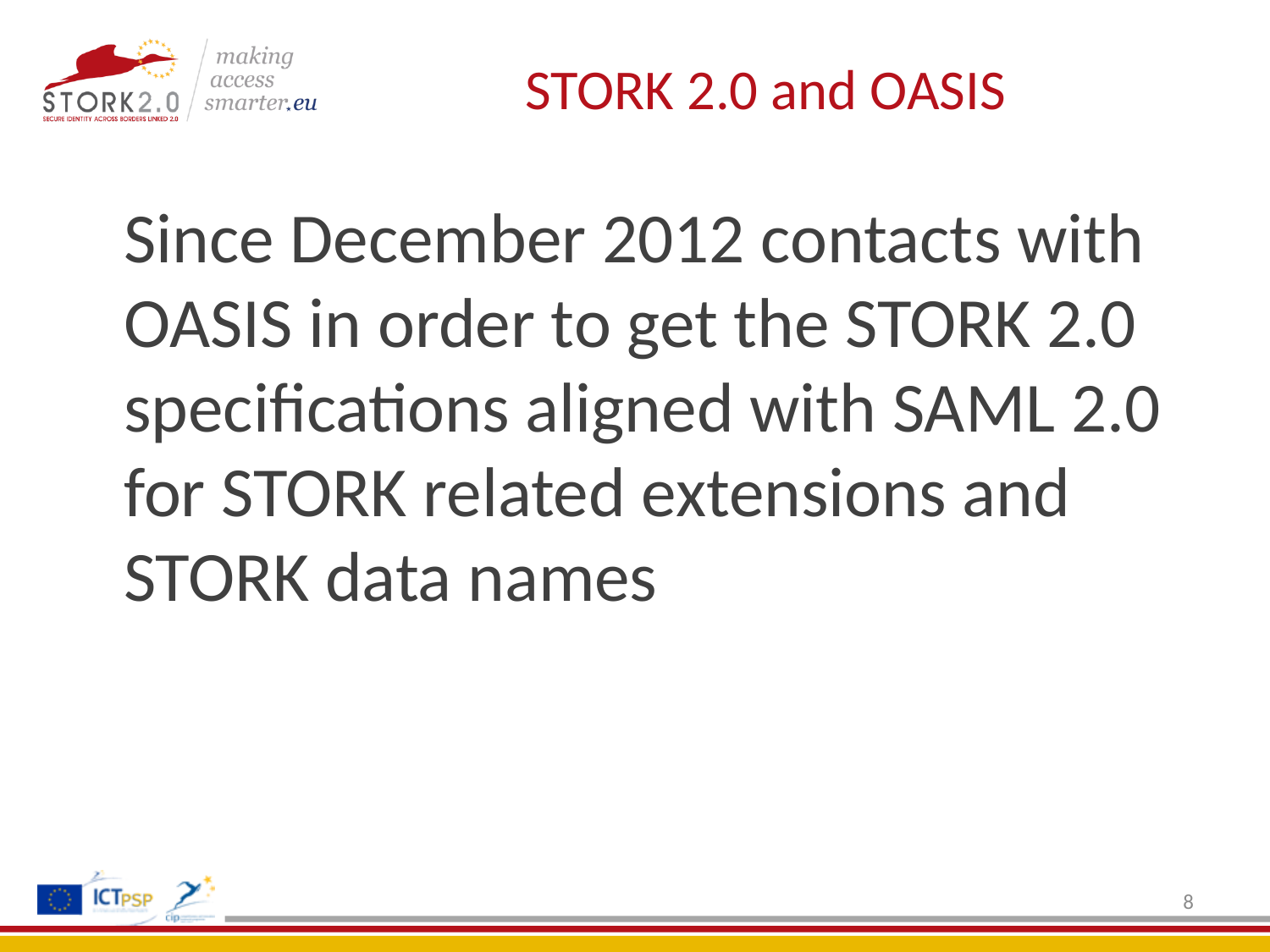

# STORK 2.0 and OASIS
	Since December 2012 contacts with OASIS in order to get the STORK 2.0 specifications aligned with SAML 2.0 for STORK related extensions and STORK data names

8